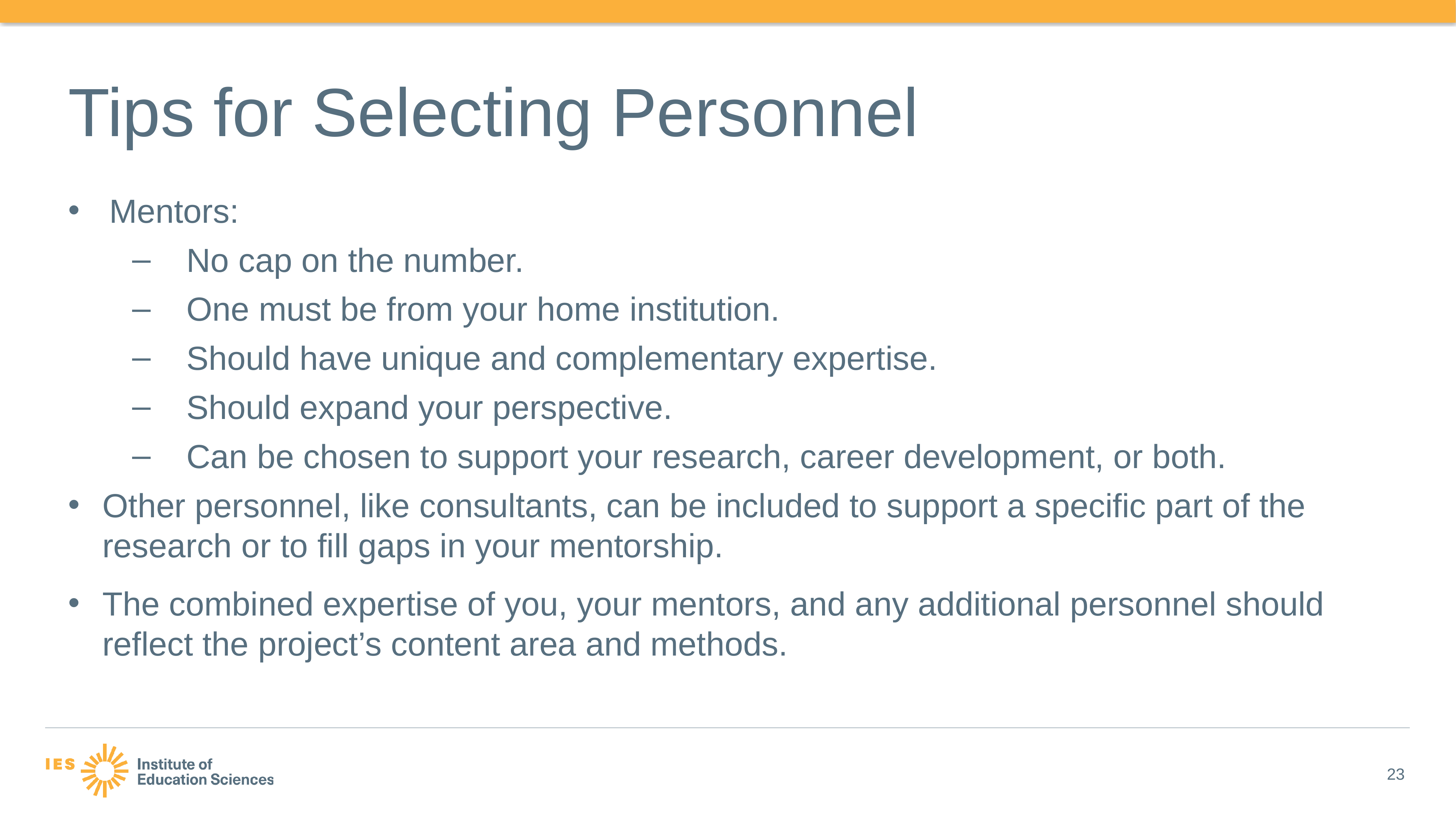

# Tips for Selecting Personnel
Mentors:
No cap on the number.
One must be from your home institution.
Should have unique and complementary expertise.
Should expand your perspective.
Can be chosen to support your research, career development, or both.
Other personnel, like consultants, can be included to support a specific part of the research or to fill gaps in your mentorship.
The combined expertise of you, your mentors, and any additional personnel should reflect the project’s content area and methods.

23